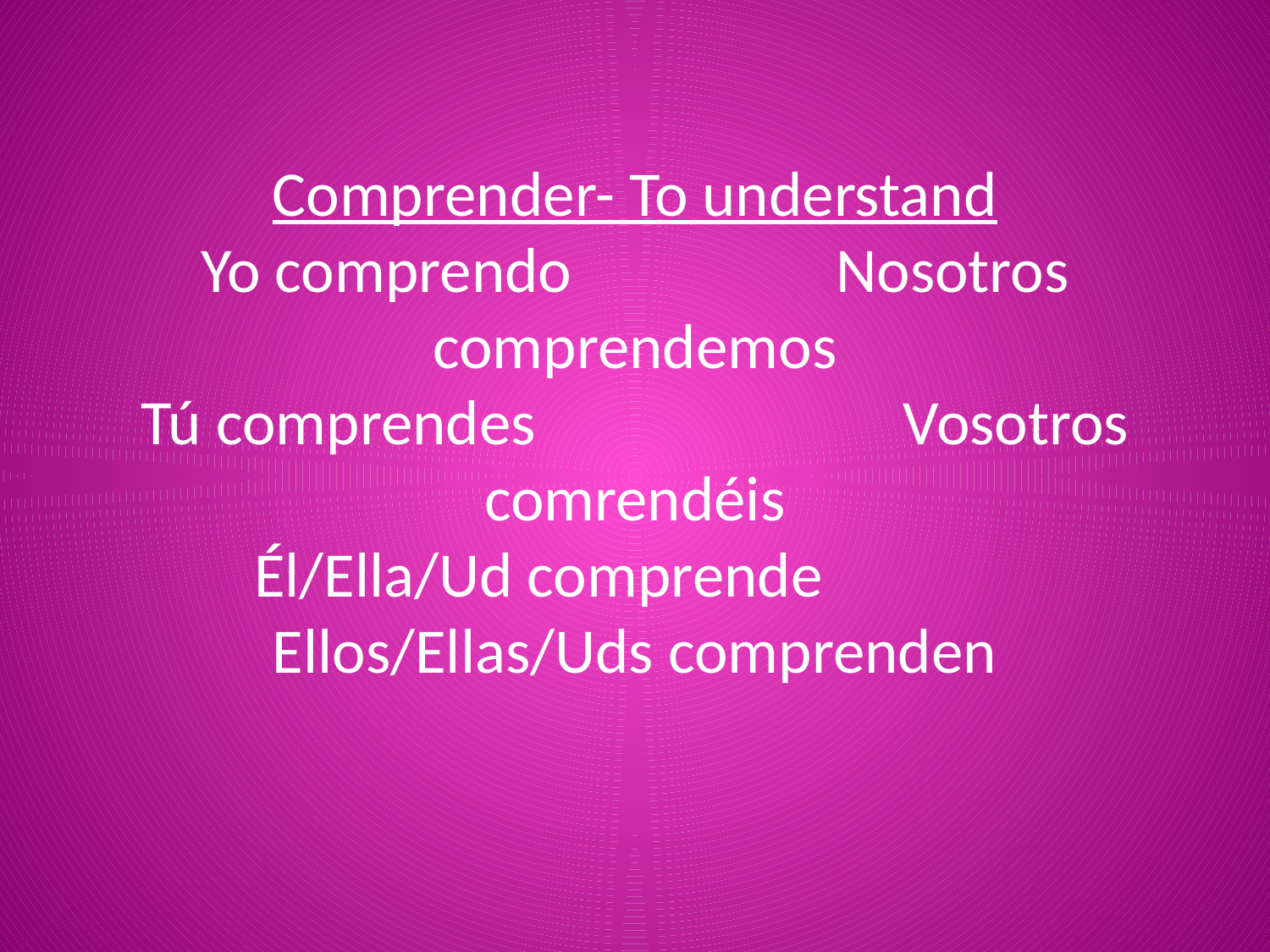

# Comprender- To understand Yo comprendo			Nosotros comprendemos Tú comprendes 			Vosotros comrendéis Él/Ella/Ud comprende Ellos/Ellas/Uds comprenden